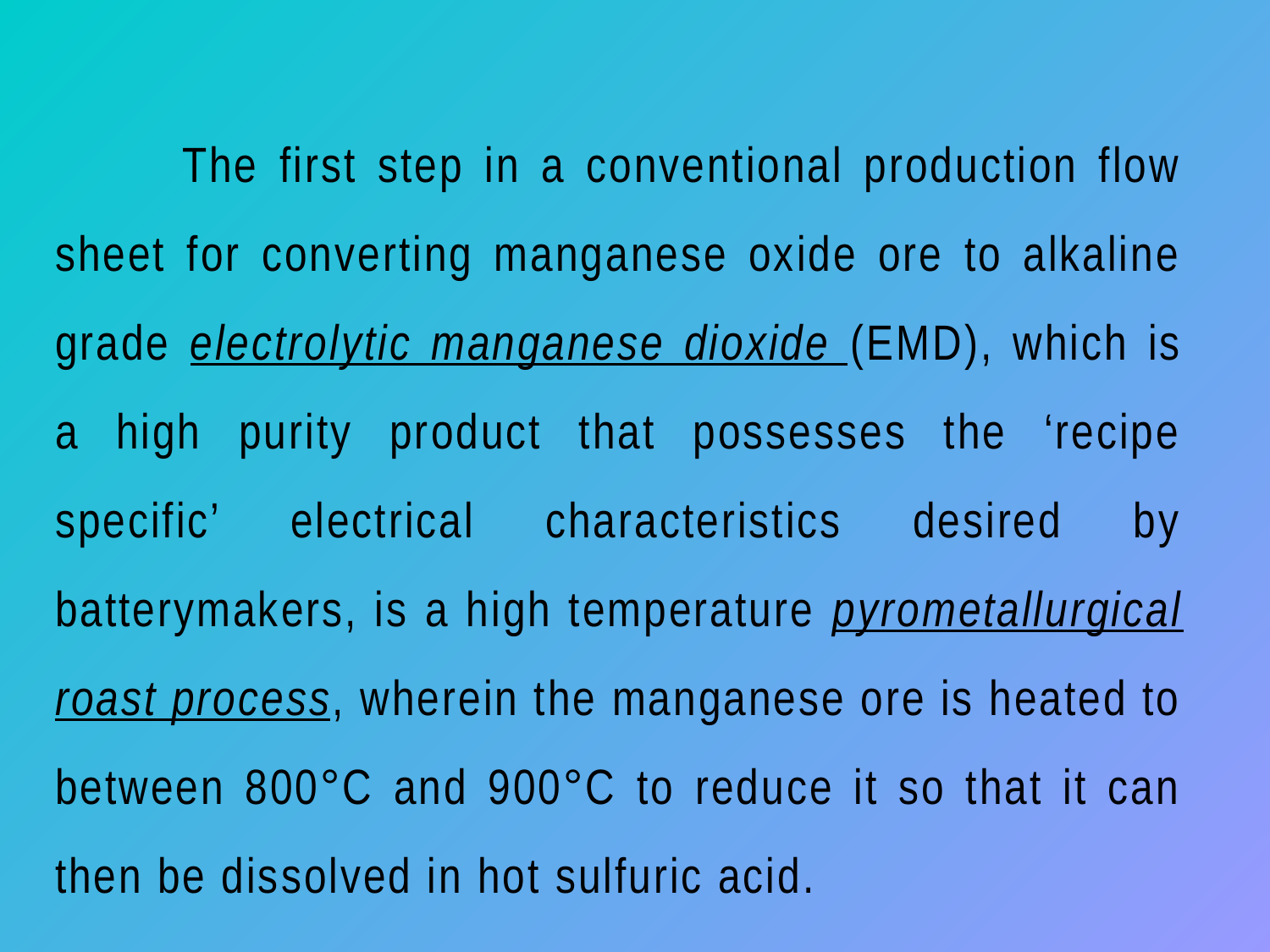

The first step in a conventional production flow sheet for converting manganese oxide ore to alkaline grade electrolytic manganese dioxide (EMD), which is a high purity product that possesses the ‘recipe specific’ electrical characteristics desired by batterymakers, is a high temperature pyrometallurgical roast process, wherein the manganese ore is heated to between 800°C and 900°C to reduce it so that it can then be dissolved in hot sulfuric acid.